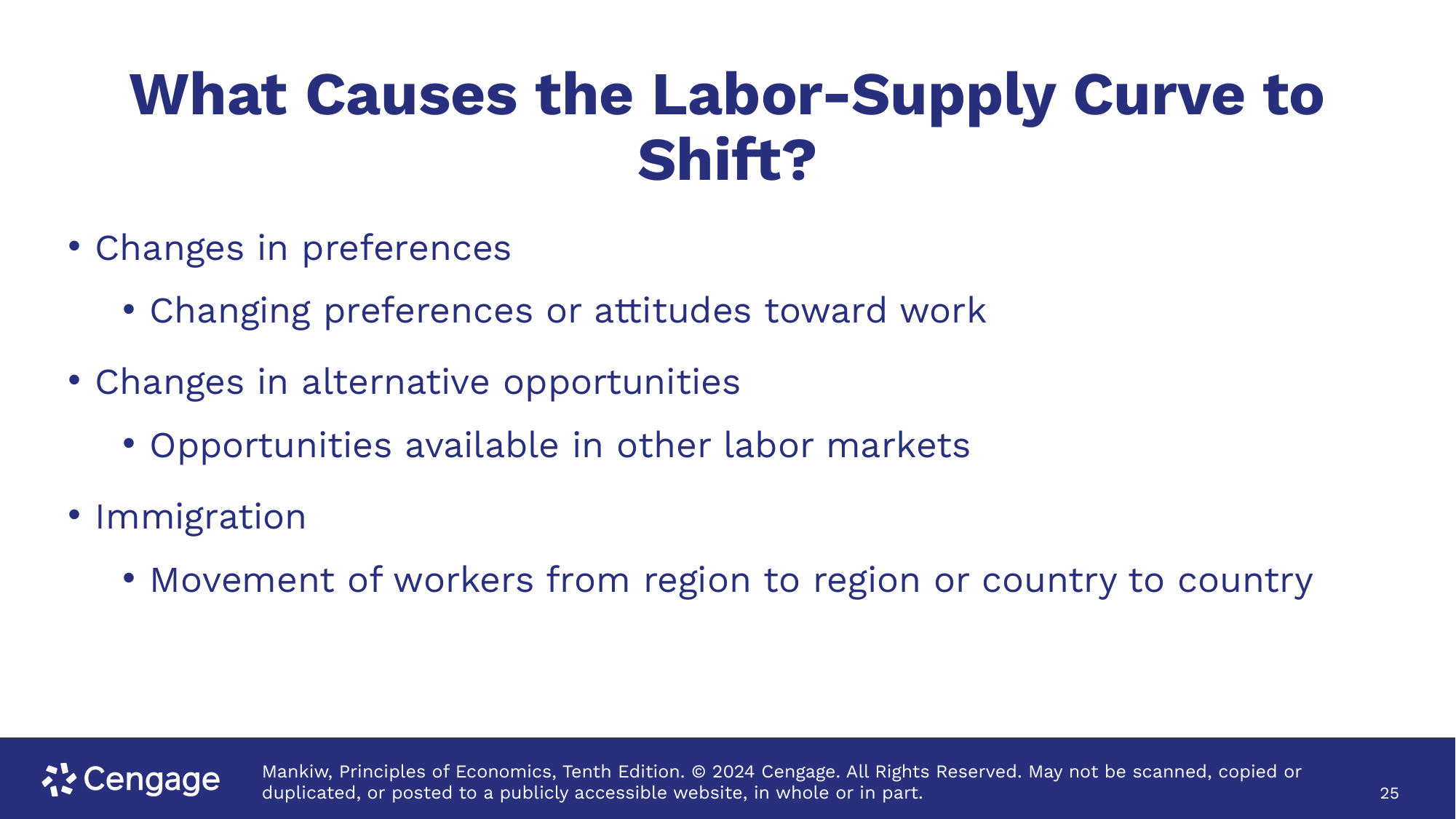

# What Causes the Labor-Supply Curve to Shift?
Changes in preferences
Changing preferences or attitudes toward work
Changes in alternative opportunities
Opportunities available in other labor markets
Immigration
Movement of workers from region to region or country to country